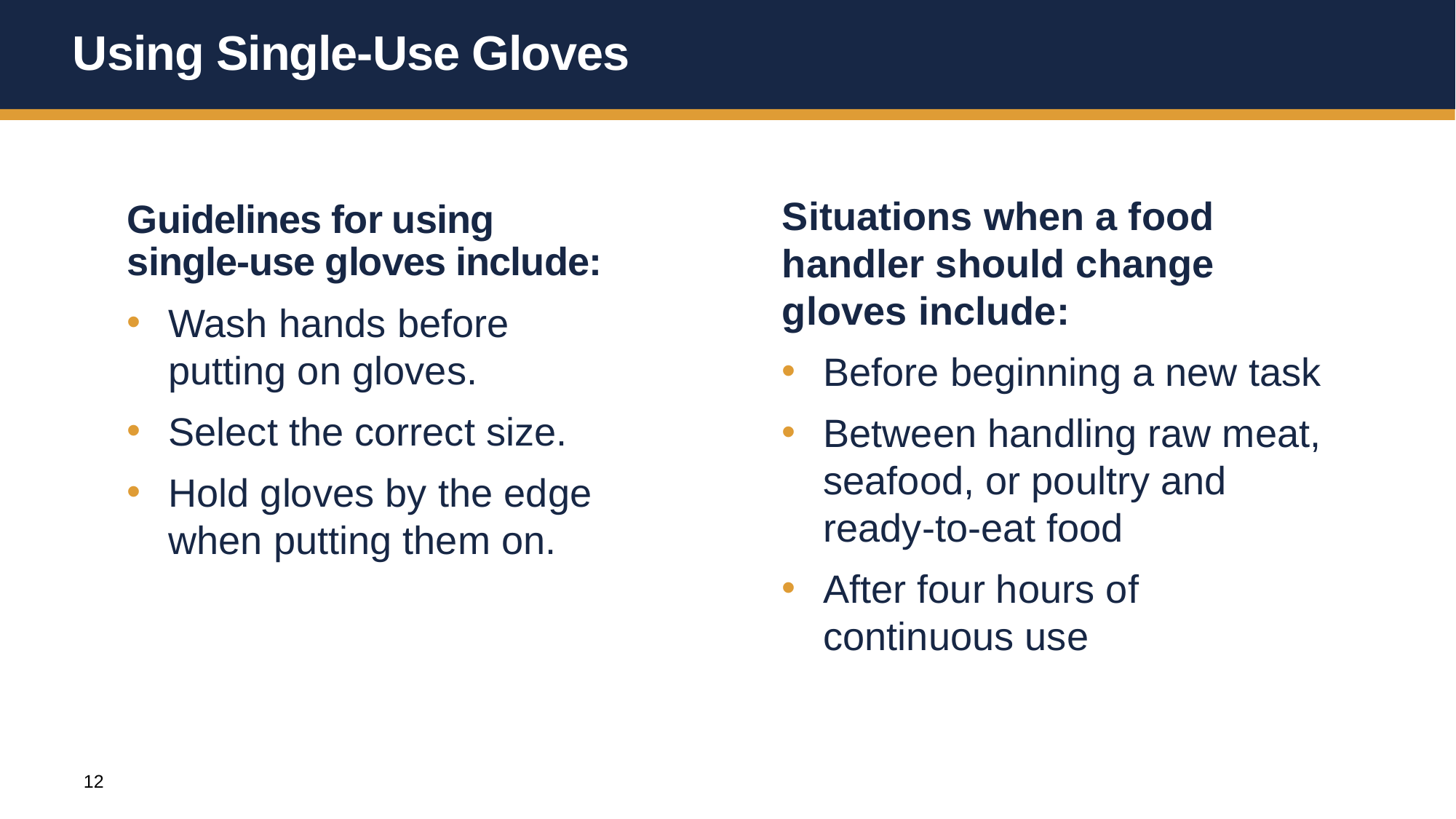

# Using Single-Use Gloves
Situations when a food handler should change gloves include:
Before beginning a new task
Between handling raw meat, seafood, or poultry and ready-to-eat food
After four hours of continuous use

Guidelines for using single-use gloves include:
Wash hands before putting on gloves.
Select the correct size.
Hold gloves by the edge when putting them on.

12